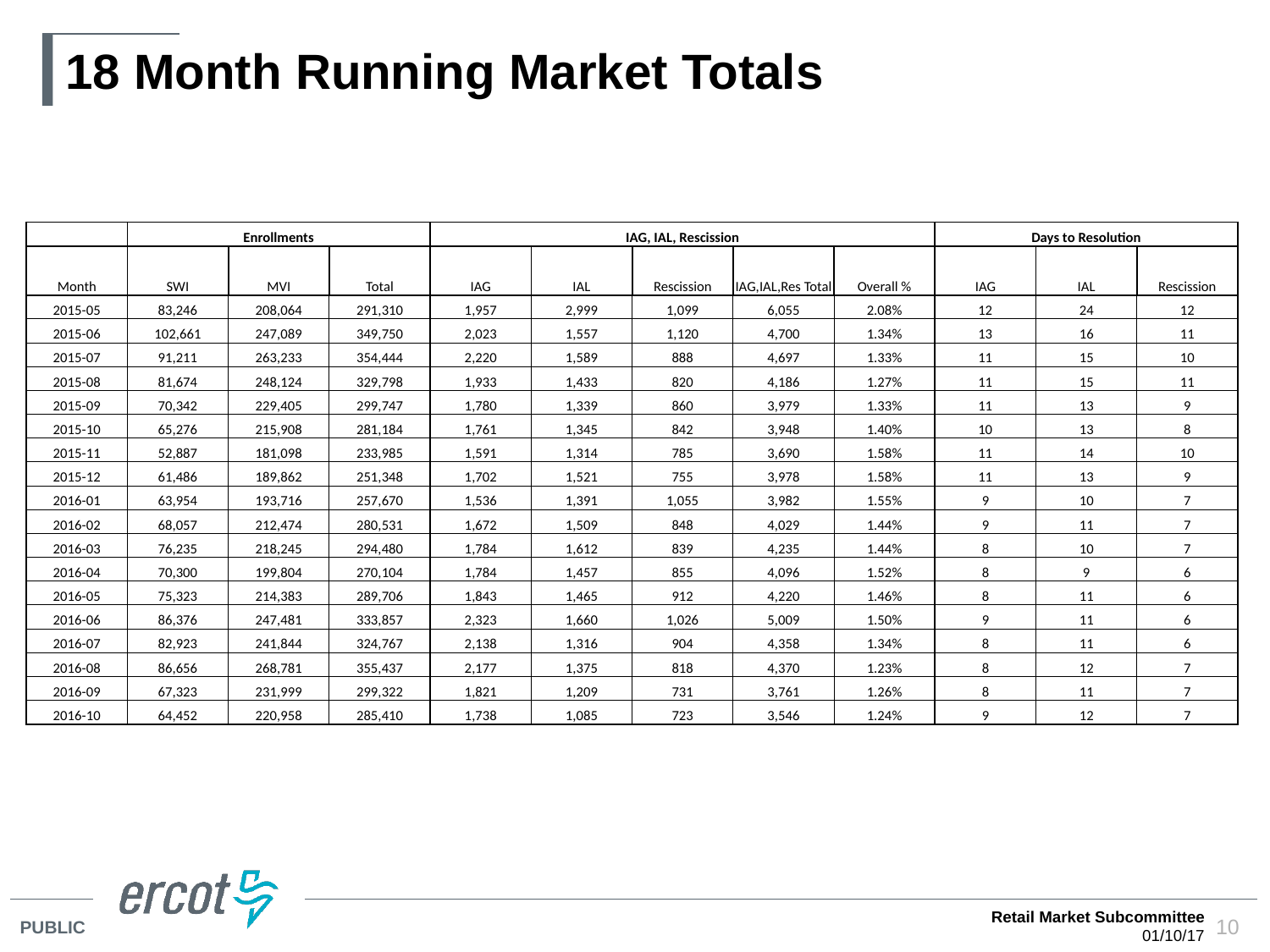

# 18 Month Running Market Totals
|  | Enrollments |  |  | IAG, IAL, Rescission |  |  |  |  | Days to Resolution |  |  |
| --- | --- | --- | --- | --- | --- | --- | --- | --- | --- | --- | --- |
| Month | SWI | MVI | Total | IAG | IAL | Rescission | IAG,IAL,Res Total | Overall % | IAG | IAL | Rescission |
| 2015-05 | 83,246 | 208,064 | 291,310 | 1,957 | 2,999 | 1,099 | 6,055 | 2.08% | 12 | 24 | 12 |
| 2015-06 | 102,661 | 247,089 | 349,750 | 2,023 | 1,557 | 1,120 | 4,700 | 1.34% | 13 | 16 | 11 |
| 2015-07 | 91,211 | 263,233 | 354,444 | 2,220 | 1,589 | 888 | 4,697 | 1.33% | 11 | 15 | 10 |
| 2015-08 | 81,674 | 248,124 | 329,798 | 1,933 | 1,433 | 820 | 4,186 | 1.27% | 11 | 15 | 11 |
| 2015-09 | 70,342 | 229,405 | 299,747 | 1,780 | 1,339 | 860 | 3,979 | 1.33% | 11 | 13 | 9 |
| 2015-10 | 65,276 | 215,908 | 281,184 | 1,761 | 1,345 | 842 | 3,948 | 1.40% | 10 | 13 | 8 |
| 2015-11 | 52,887 | 181,098 | 233,985 | 1,591 | 1,314 | 785 | 3,690 | 1.58% | 11 | 14 | 10 |
| 2015-12 | 61,486 | 189,862 | 251,348 | 1,702 | 1,521 | 755 | 3,978 | 1.58% | 11 | 13 | 9 |
| 2016-01 | 63,954 | 193,716 | 257,670 | 1,536 | 1,391 | 1,055 | 3,982 | 1.55% | 9 | 10 | 7 |
| 2016-02 | 68,057 | 212,474 | 280,531 | 1,672 | 1,509 | 848 | 4,029 | 1.44% | 9 | 11 | 7 |
| 2016-03 | 76,235 | 218,245 | 294,480 | 1,784 | 1,612 | 839 | 4,235 | 1.44% | 8 | 10 | 7 |
| 2016-04 | 70,300 | 199,804 | 270,104 | 1,784 | 1,457 | 855 | 4,096 | 1.52% | 8 | 9 | 6 |
| 2016-05 | 75,323 | 214,383 | 289,706 | 1,843 | 1,465 | 912 | 4,220 | 1.46% | 8 | 11 | 6 |
| 2016-06 | 86,376 | 247,481 | 333,857 | 2,323 | 1,660 | 1,026 | 5,009 | 1.50% | 9 | 11 | 6 |
| 2016-07 | 82,923 | 241,844 | 324,767 | 2,138 | 1,316 | 904 | 4,358 | 1.34% | 8 | 11 | 6 |
| 2016-08 | 86,656 | 268,781 | 355,437 | 2,177 | 1,375 | 818 | 4,370 | 1.23% | 8 | 12 | 7 |
| 2016-09 | 67,323 | 231,999 | 299,322 | 1,821 | 1,209 | 731 | 3,761 | 1.26% | 8 | 11 | 7 |
| 2016-10 | 64,452 | 220,958 | 285,410 | 1,738 | 1,085 | 723 | 3,546 | 1.24% | 9 | 12 | 7 |
Retail Market Subcommittee
01/10/17
10